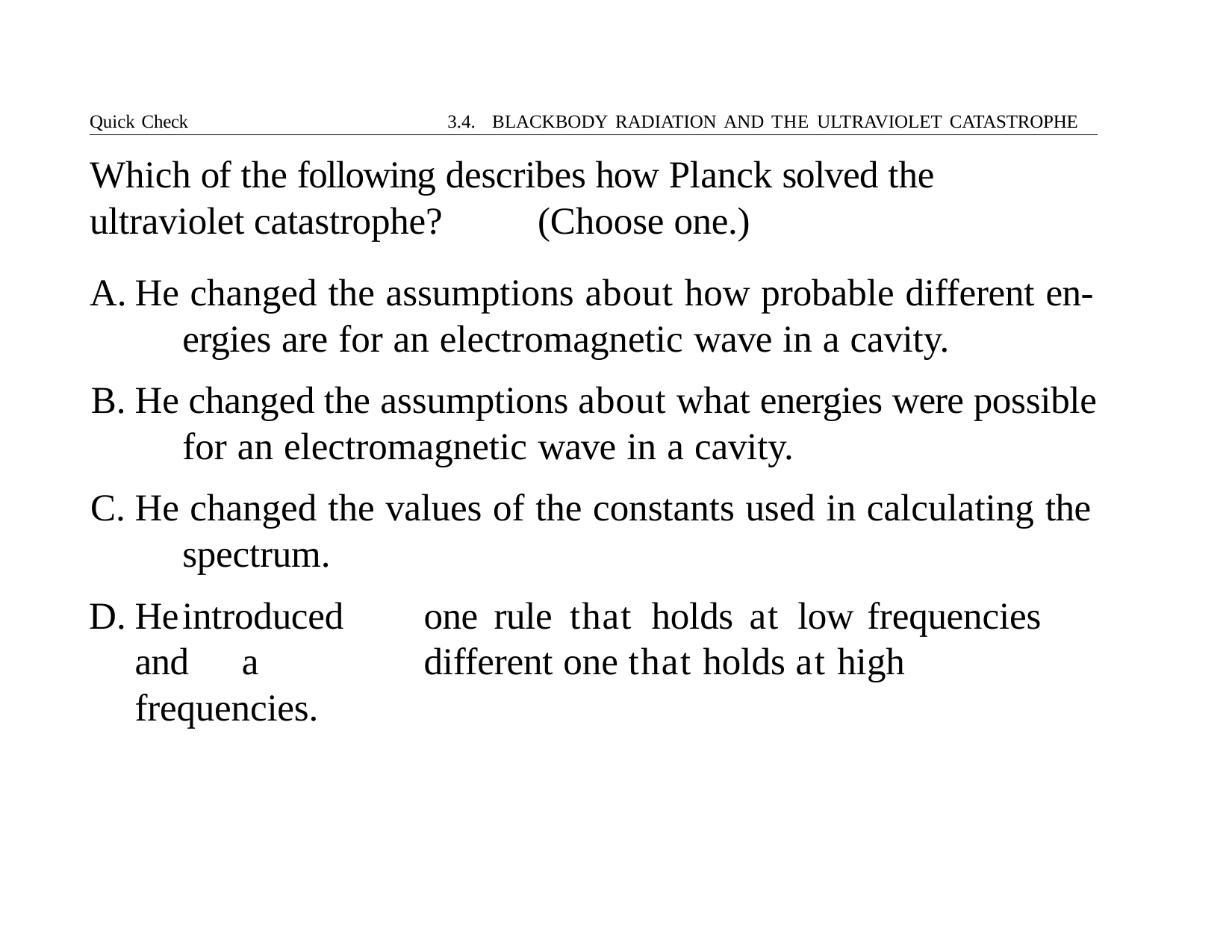

Quick Check	3.4.  BLACKBODY RADIATION AND THE ULTRAVIOLET CATASTROPHE

# Which of the following describes how Planck solved the ultraviolet catastrophe?	(Choose one.)
He changed the assumptions about how probable different en- 	ergies are for an electromagnetic wave in a cavity.
He changed the assumptions about what energies were possible 	for an electromagnetic wave in a cavity.
He changed the values of the constants used in calculating the 	spectrum.
He	introduced	one	rule	that	holds	at	low	frequencies	and	a 	different one that holds at high frequencies.